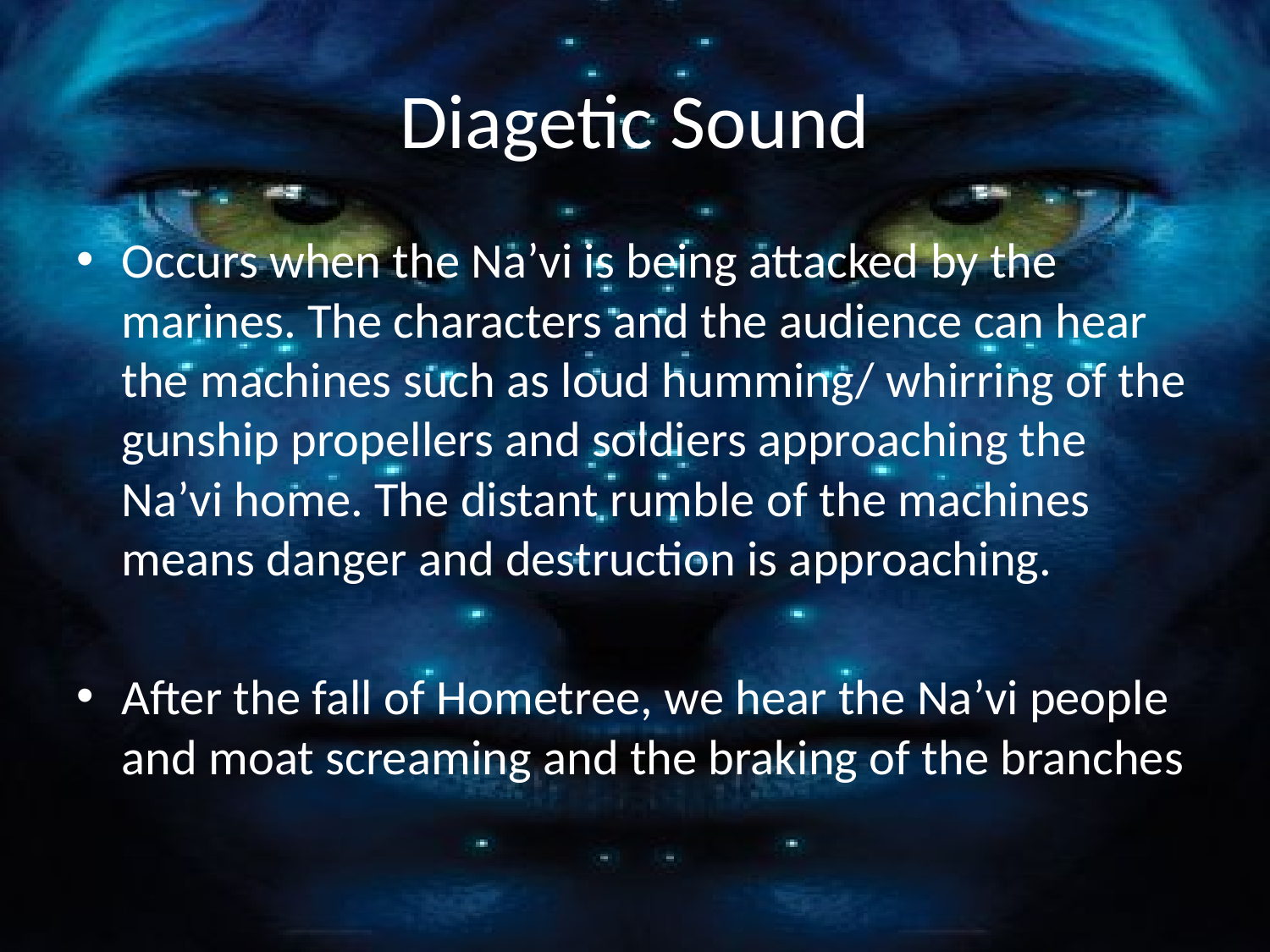

# Diagetic Sound
Occurs when the Na’vi is being attacked by the marines. The characters and the audience can hear the machines such as loud humming/ whirring of the gunship propellers and soldiers approaching the Na’vi home. The distant rumble of the machines means danger and destruction is approaching.

After the fall of Hometree, we hear the Na’vi people and moat screaming and the braking of the branches